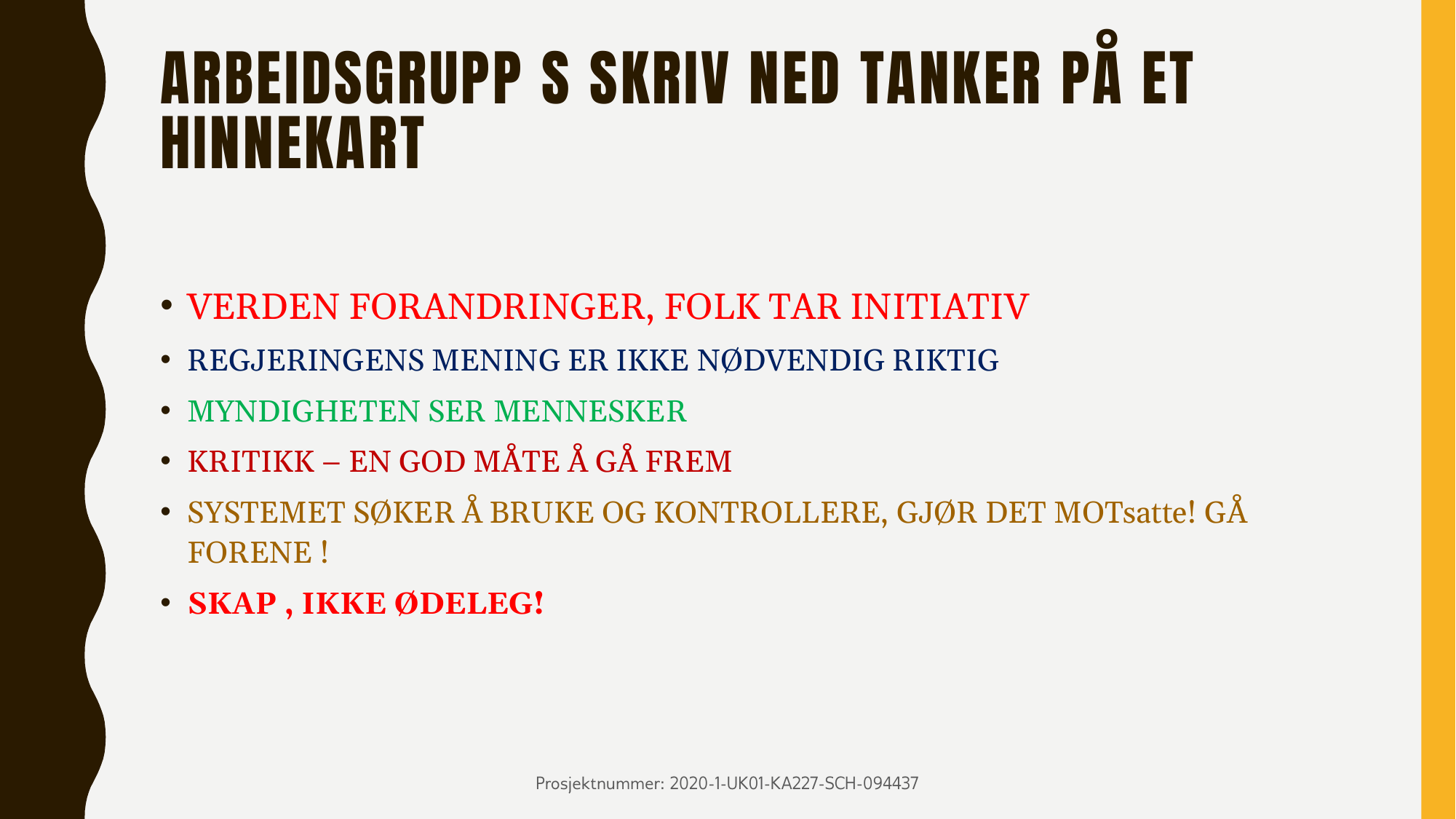

# ARBEIDSGRUPP S SKRIV NED TANKER PÅ ET HINNEKART
VERDEN FORANDRINGER, FOLK TAR INITIATIV
REGJERINGENS MENING ER IKKE NØDVENDIG RIKTIG
MYNDIGHETEN SER MENNESKER
KRITIKK – EN GOD MÅTE Å GÅ FREM
SYSTEMET SØKER Å BRUKE OG KONTROLLERE, GJØR DET MOTsatte! GÅ FORENE !
SKAP , IKKE ØDELEG!
Prosjektnummer: 2020-1-UK01-KA227-SCH-094437